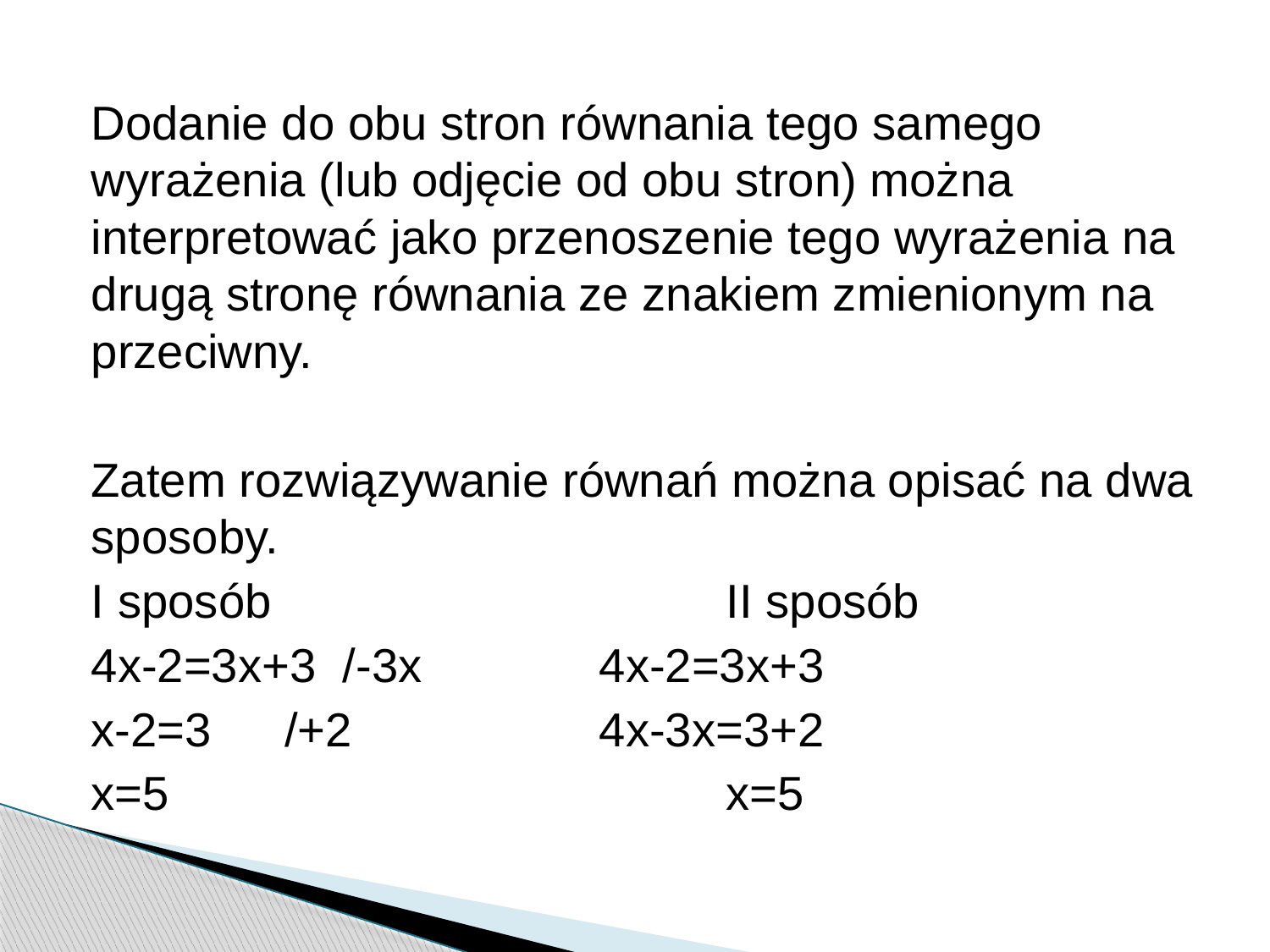

Dodanie do obu stron równania tego samego wyrażenia (lub odjęcie od obu stron) można interpretować jako przenoszenie tego wyrażenia na drugą stronę równania ze znakiem zmienionym na przeciwny.

Zatem rozwiązywanie równań można opisać na dwa sposoby.
I sposób				II sposób
4x-2=3x+3  /-3x		4x-2=3x+3
x-2=3	     /+2		4x-3x=3+2
x=5					x=5